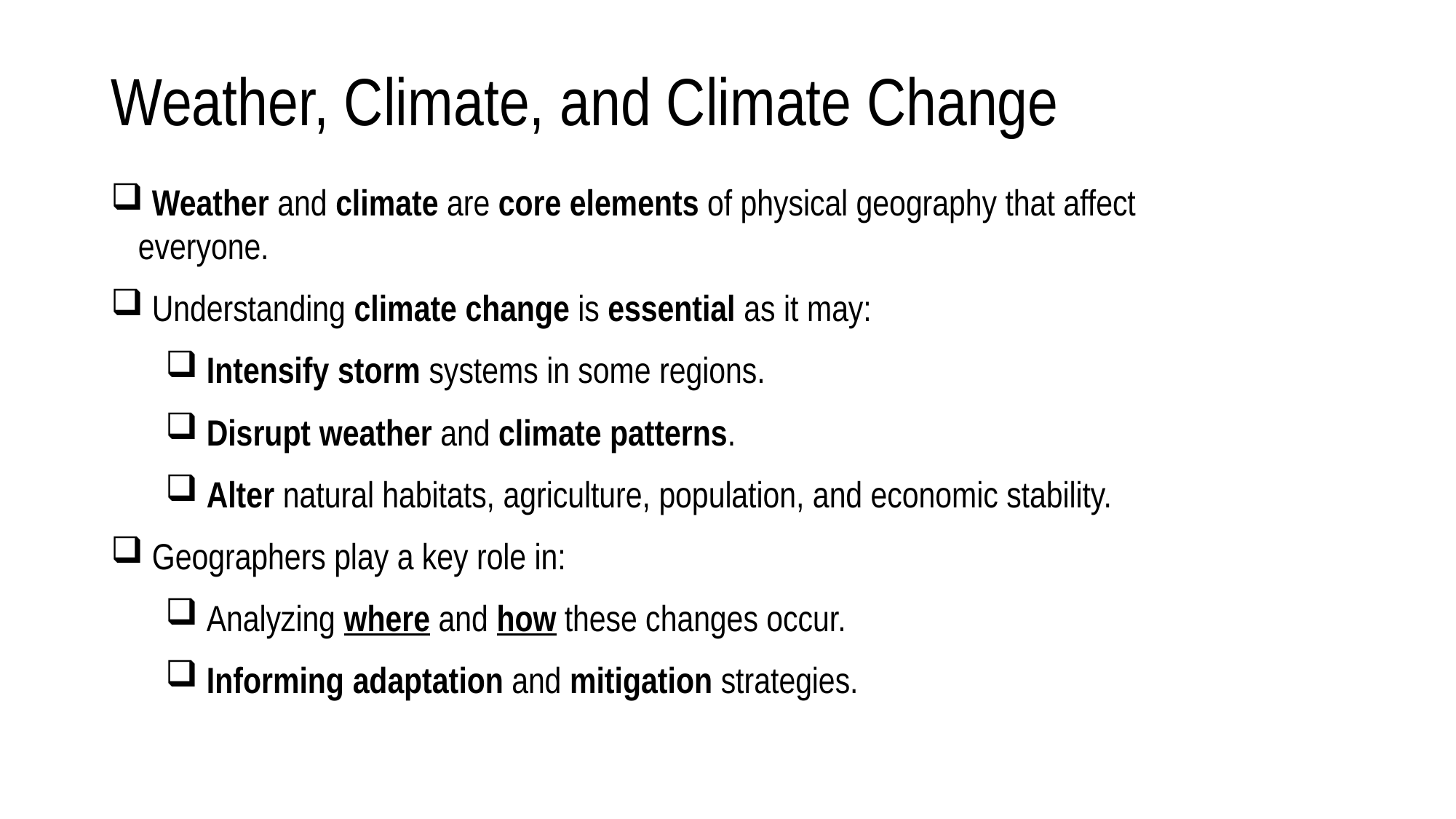

# Weather, Climate, and Climate Change
 Weather and climate are core elements of physical geography that affect everyone.
 Understanding climate change is essential as it may:
 Intensify storm systems in some regions.
 Disrupt weather and climate patterns.
 Alter natural habitats, agriculture, population, and economic stability.
 Geographers play a key role in:
 Analyzing where and how these changes occur.
 Informing adaptation and mitigation strategies.